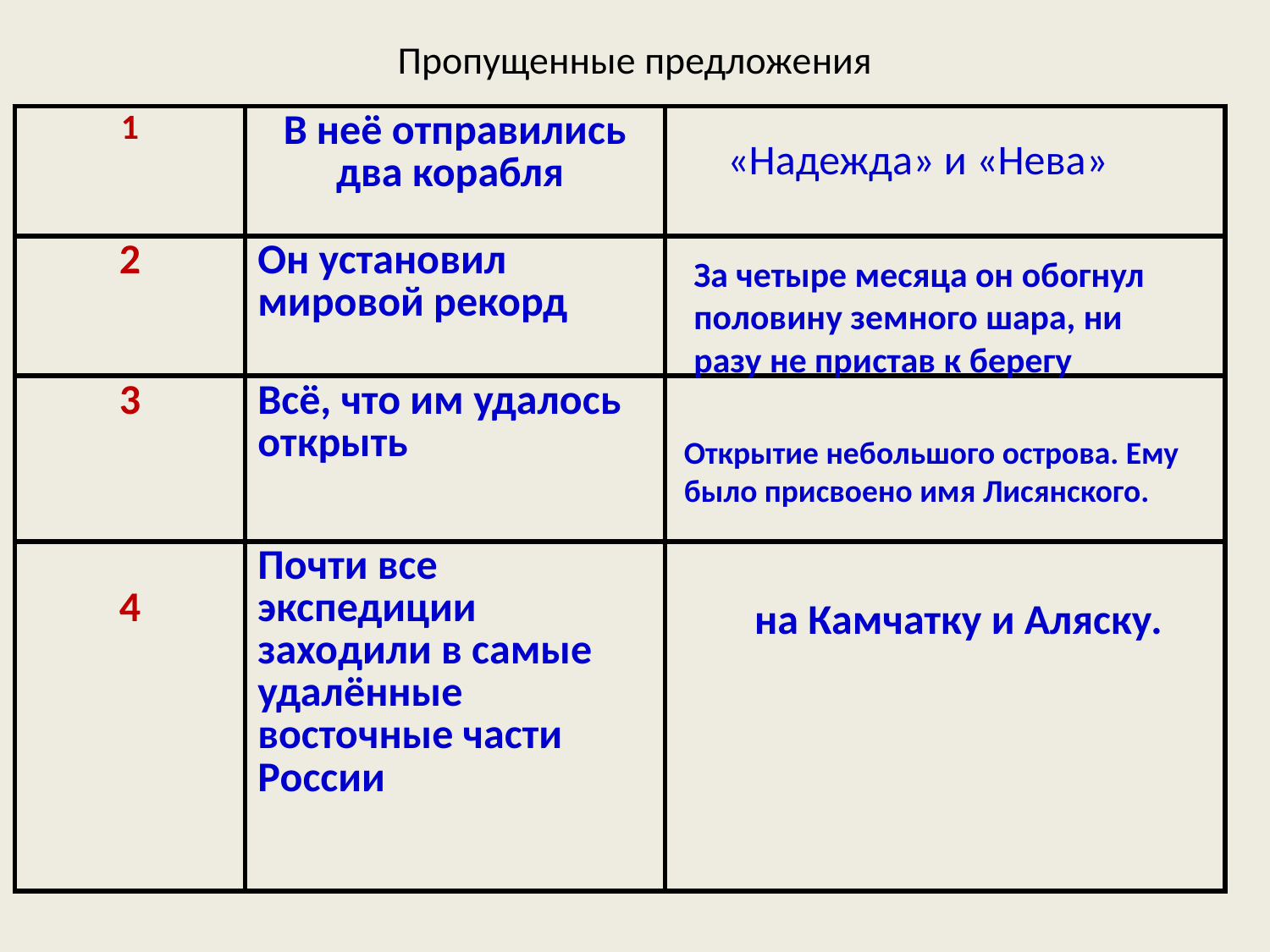

# Пропущенные предложения
| 1 | В неё отправились два корабля |  |
| --- | --- | --- |
| 2 | Он установил мировой рекорд |  |
| 3 | Всё, что им удалось открыть |  |
| 4 | Почти все экспедиции заходили в самые удалённые восточные части России |  |
«Надежда» и «Нева»
За четыре месяца он обогнул половину земного шара, ни разу не пристав к берегу
Открытие небольшого острова. Ему было присвоено имя Лисянского.
 на Камчатку и Аляску.